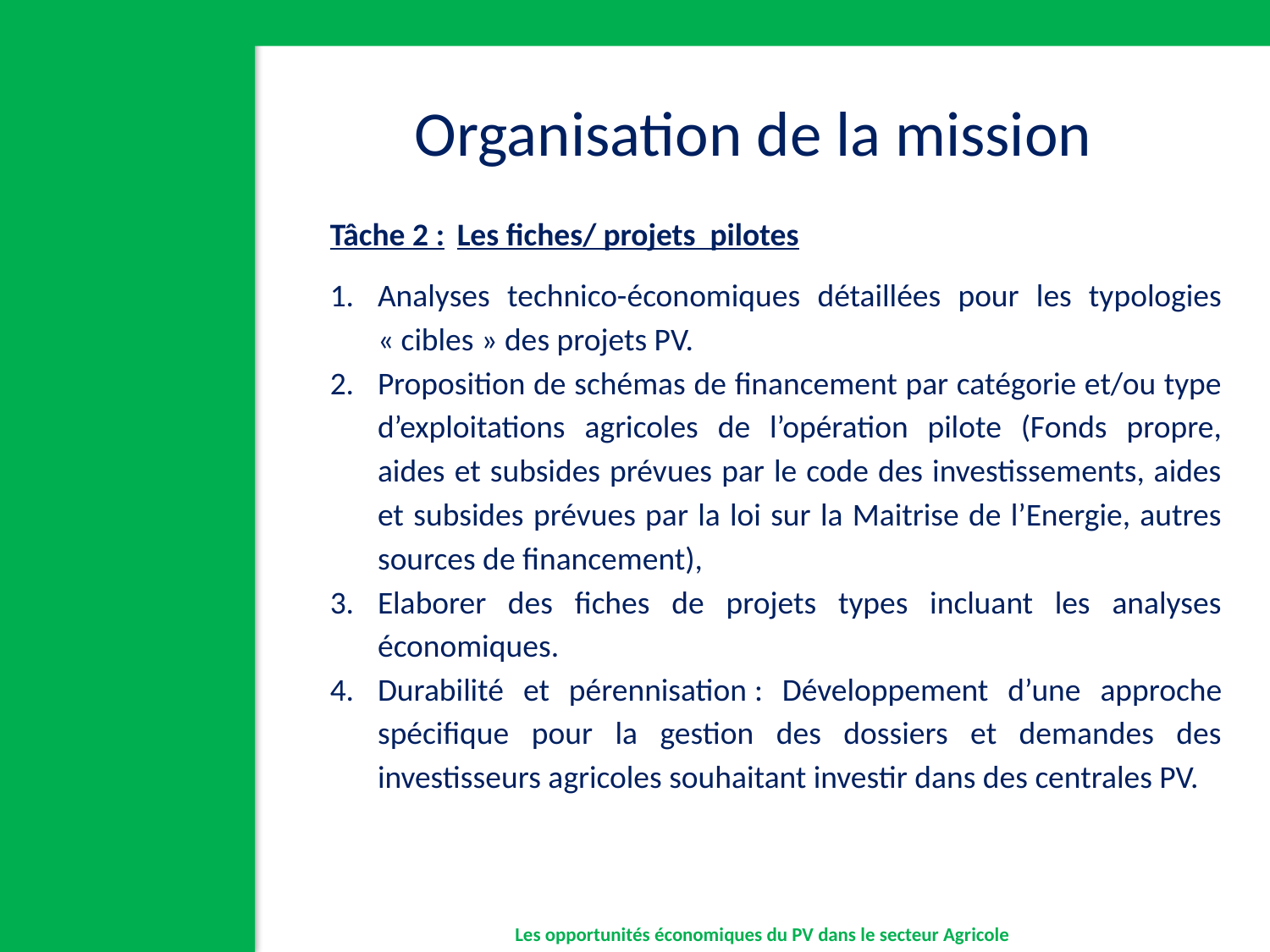

Organisation de la mission
Tâche 2 : 	Les fiches/ projets  pilotes
Analyses technico-économiques détaillées pour les typologies « cibles » des projets PV.
Proposition de schémas de financement par catégorie et/ou type d’exploitations agricoles de l’opération pilote (Fonds propre, aides et subsides prévues par le code des investissements, aides et subsides prévues par la loi sur la Maitrise de l’Energie, autres sources de financement),
Elaborer des fiches de projets types incluant les analyses économiques.
Durabilité et pérennisation : Développement d’une approche spécifique pour la gestion des dossiers et demandes des investisseurs agricoles souhaitant investir dans des centrales PV.